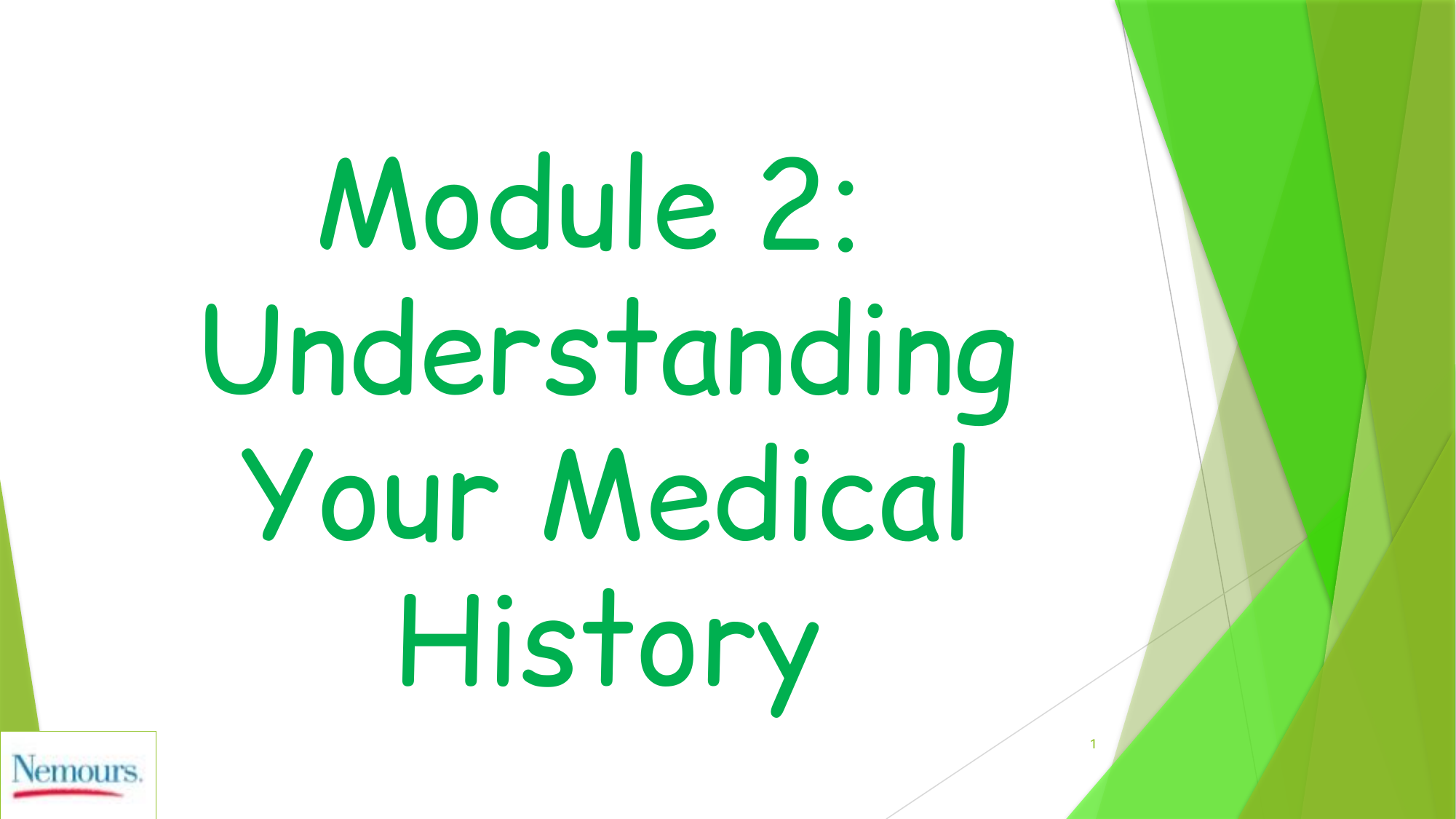

Module 2:
Understanding Your Medical History
1